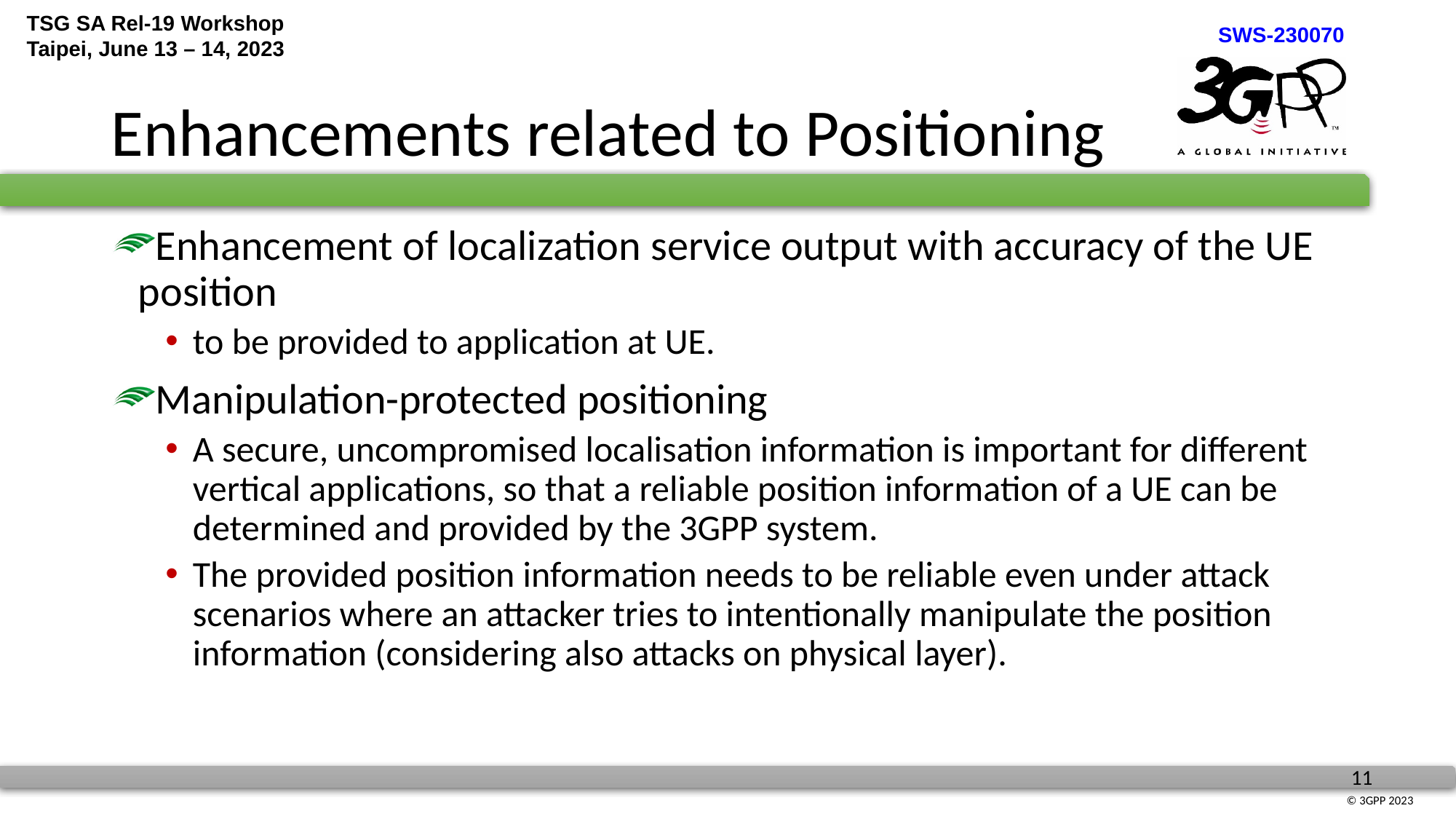

# Enhancements related to Positioning
Enhancement of localization service output with accuracy of the UE position
to be provided to application at UE.
Manipulation-protected positioning
A secure, uncompromised localisation information is important for different vertical applications, so that a reliable position information of a UE can be determined and provided by the 3GPP system.
The provided position information needs to be reliable even under attack scenarios where an attacker tries to intentionally manipulate the position information (considering also attacks on physical layer).